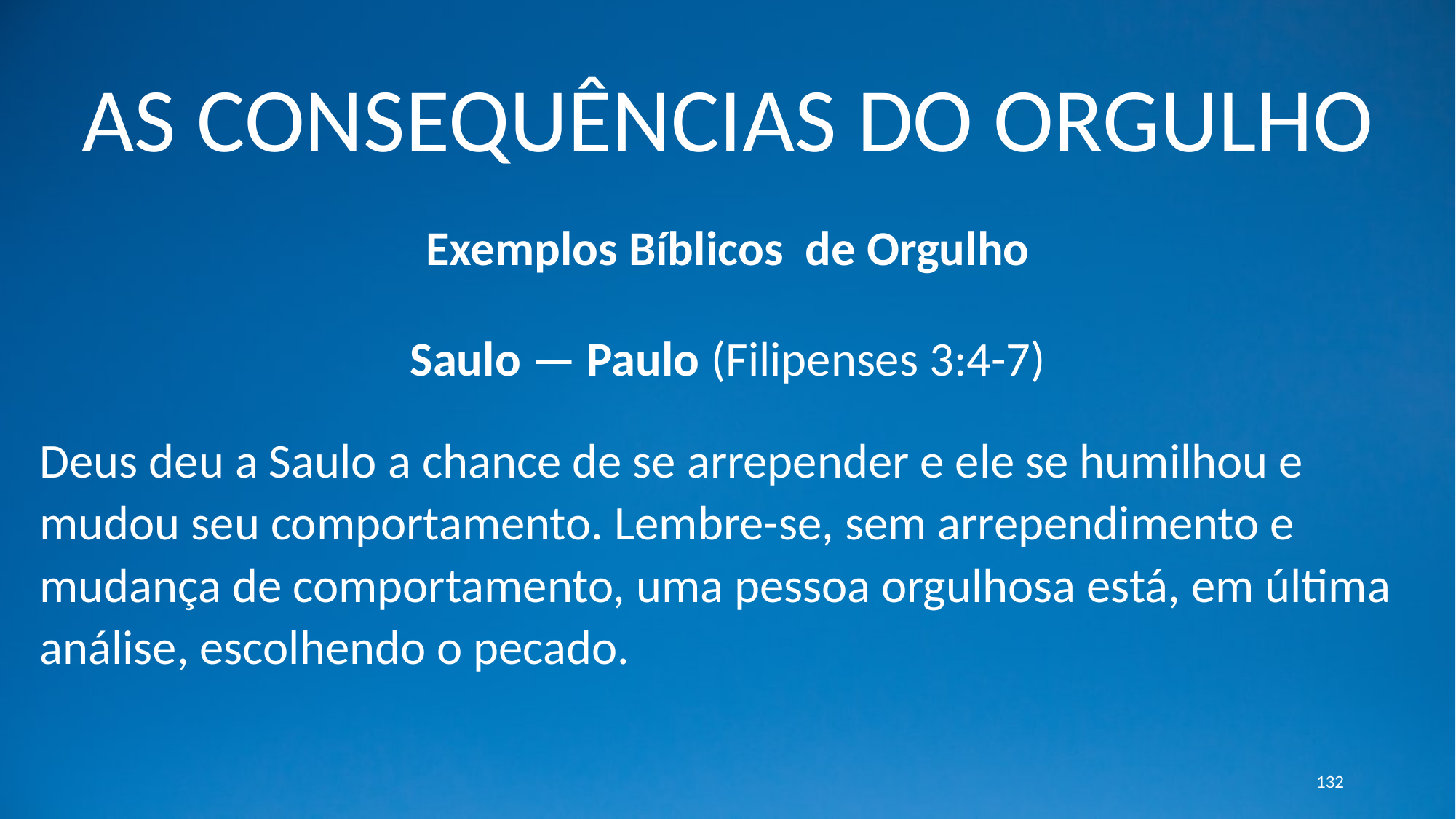

# AS CONSEQUÊNCIAS DO ORGULHO
Exemplos Bíblicos  de Orgulho

Saulo — Paulo (Filipenses 3:4-7)

Deus deu a Saulo a chance de se arrepender e ele se humilhou e mudou seu comportamento. Lembre-se, sem arrependimento e mudança de comportamento, uma pessoa orgulhosa está, em última análise, escolhendo o pecado.

132